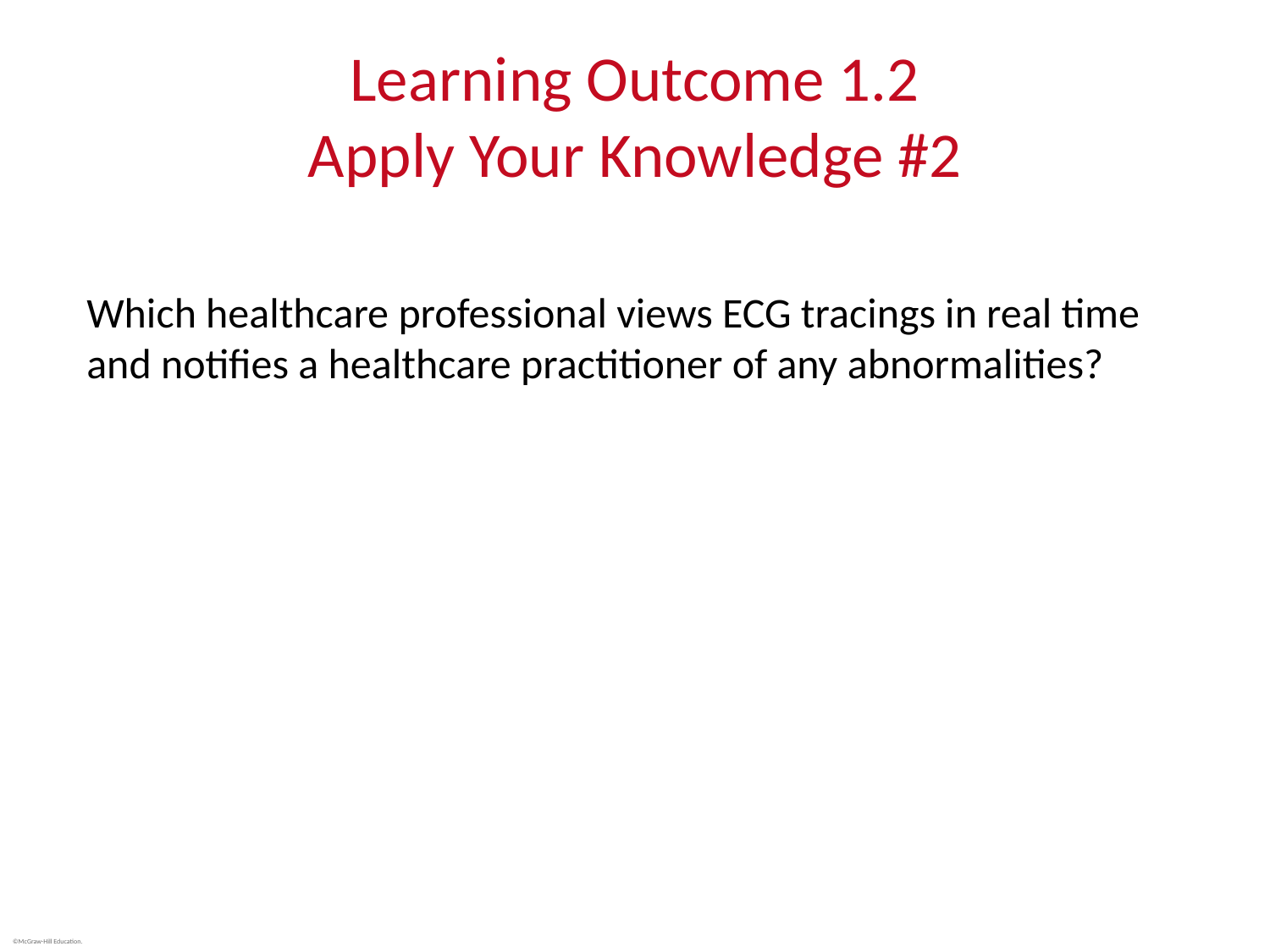

# Learning Outcome 1.2 Apply Your Knowledge #2
Which healthcare professional views ECG tracings in real time and notifies a healthcare practitioner of any abnormalities?